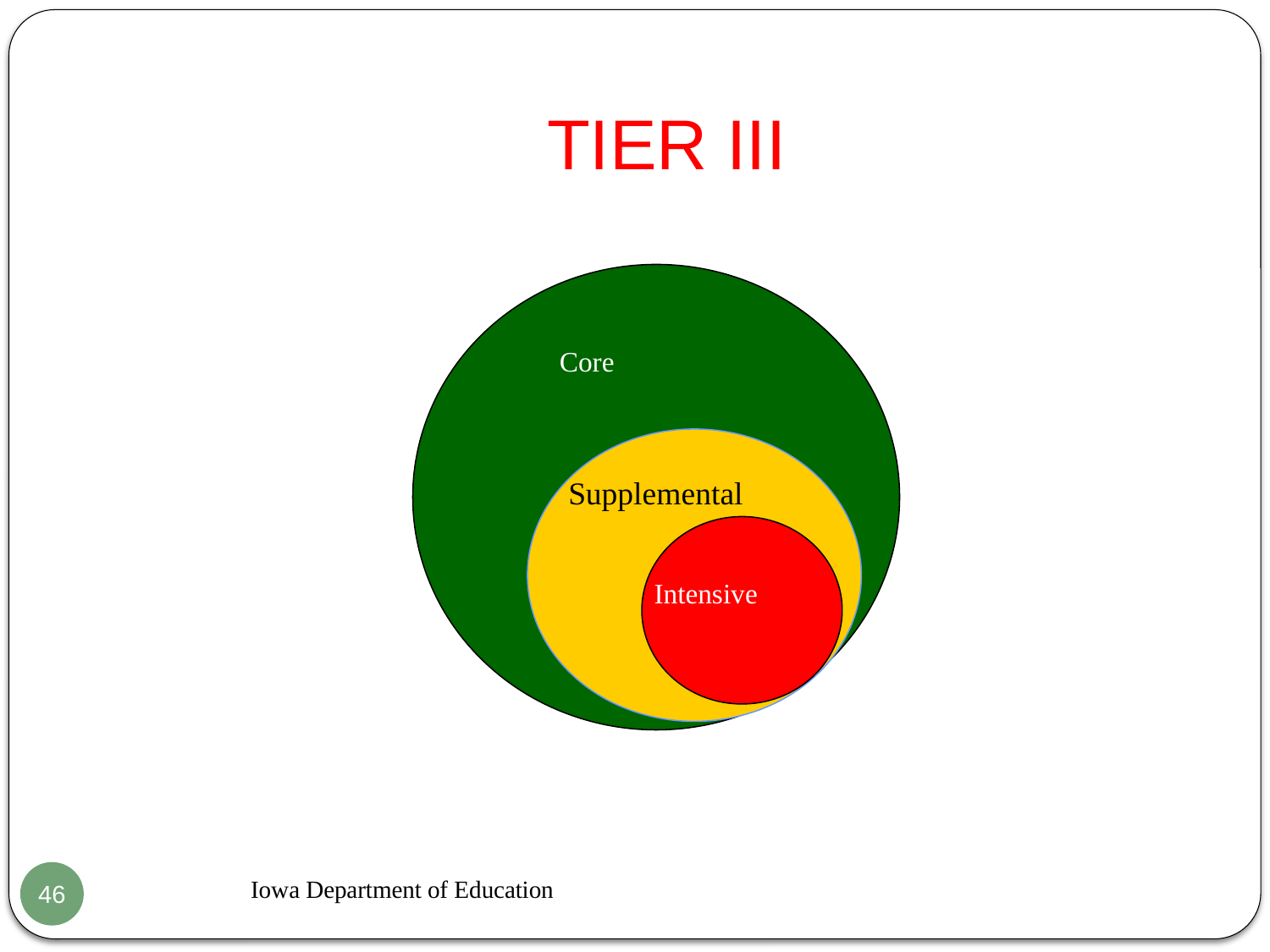

# TIER III

Core

Supplemental

Intensive
Iowa Department of Education
46